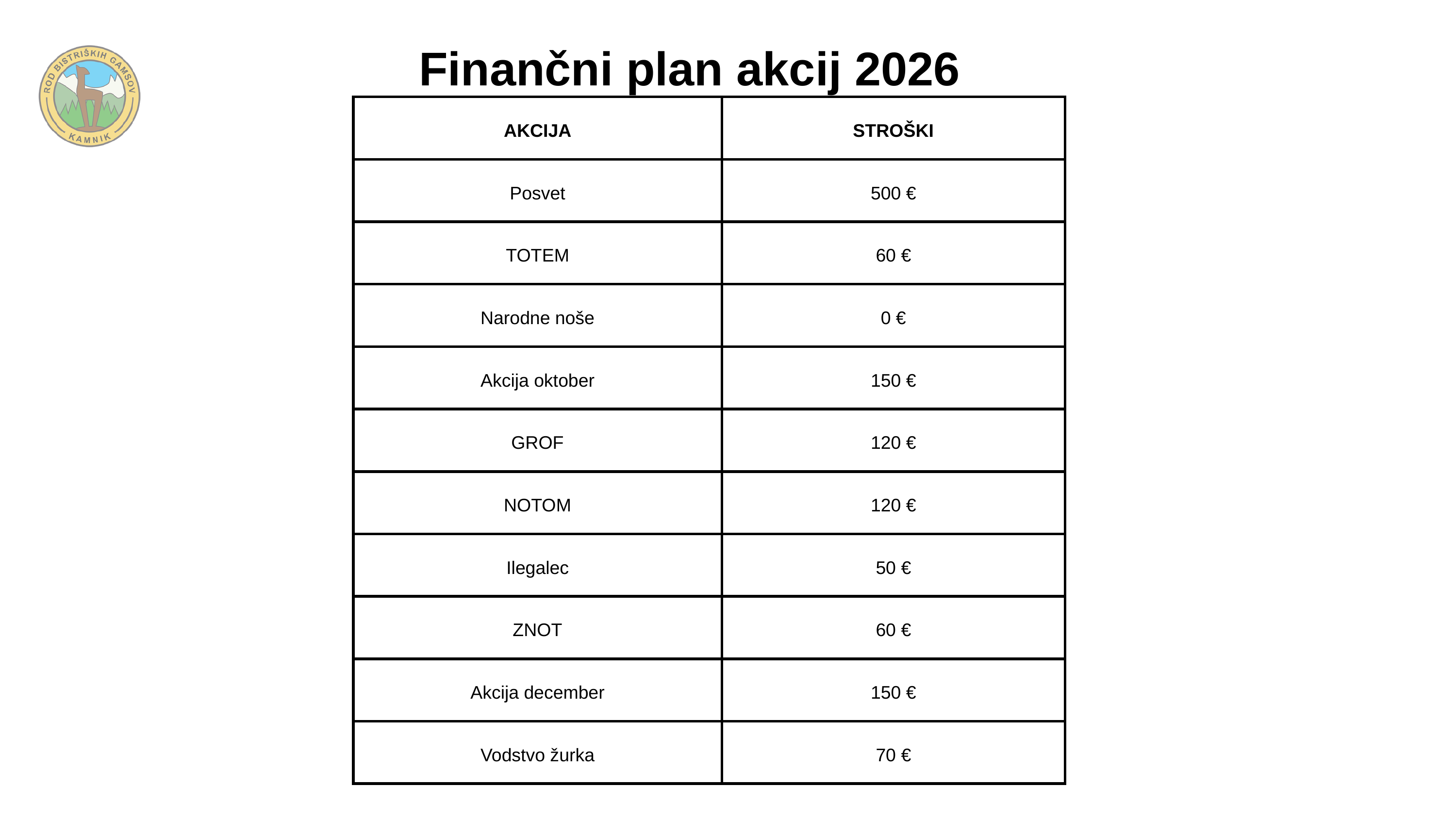

Finančni plan akcij 2026

| AKCIJA | STROŠKI |
| --- | --- |
| Posvet | 500 € |
| TOTEM | 60 € |
| Narodne noše | 0 € |
| Akcija oktober | 150 € |
| GROF | 120 € |
| NOTOM | 120 € |
| Ilegalec | 50 € |
| ZNOT | 60 € |
| Akcija december | 150 € |
| Vodstvo žurka | 70 € |